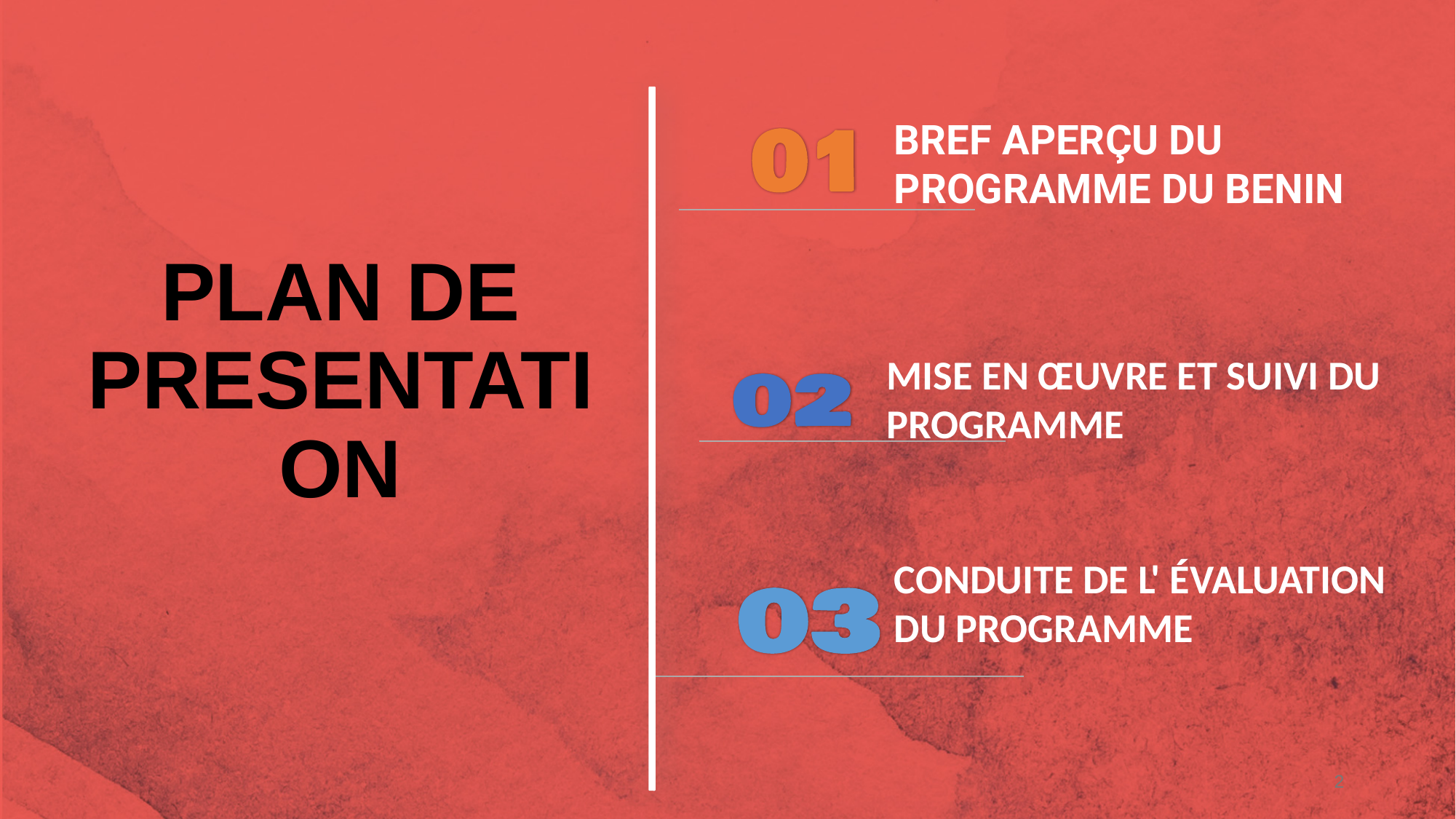

BREF APERÇU DU PROGRAMME DU BENIN

PLAN DE PRESENTATION
MISE EN ŒUVRE ET SUIVI DU PROGRAMME

CONDUITE DE L' ÉVALUATION DU PROGRAMME

2